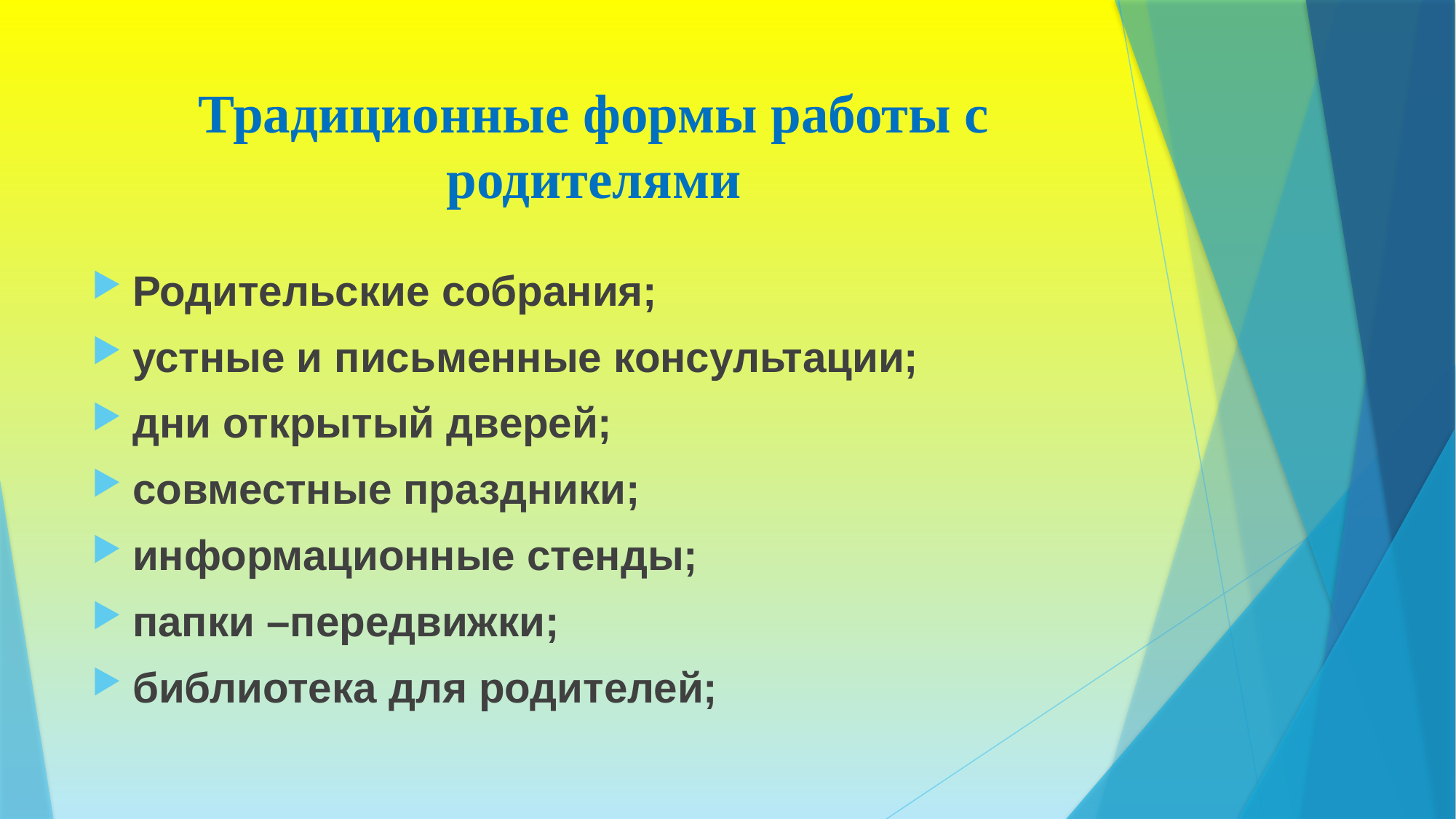

# Традиционные формы работы с родителями
Родительские собрания;
устные и письменные консультации;
дни открытый дверей;
совместные праздники;
информационные стенды;
папки –передвижки;
библиотека для родителей;